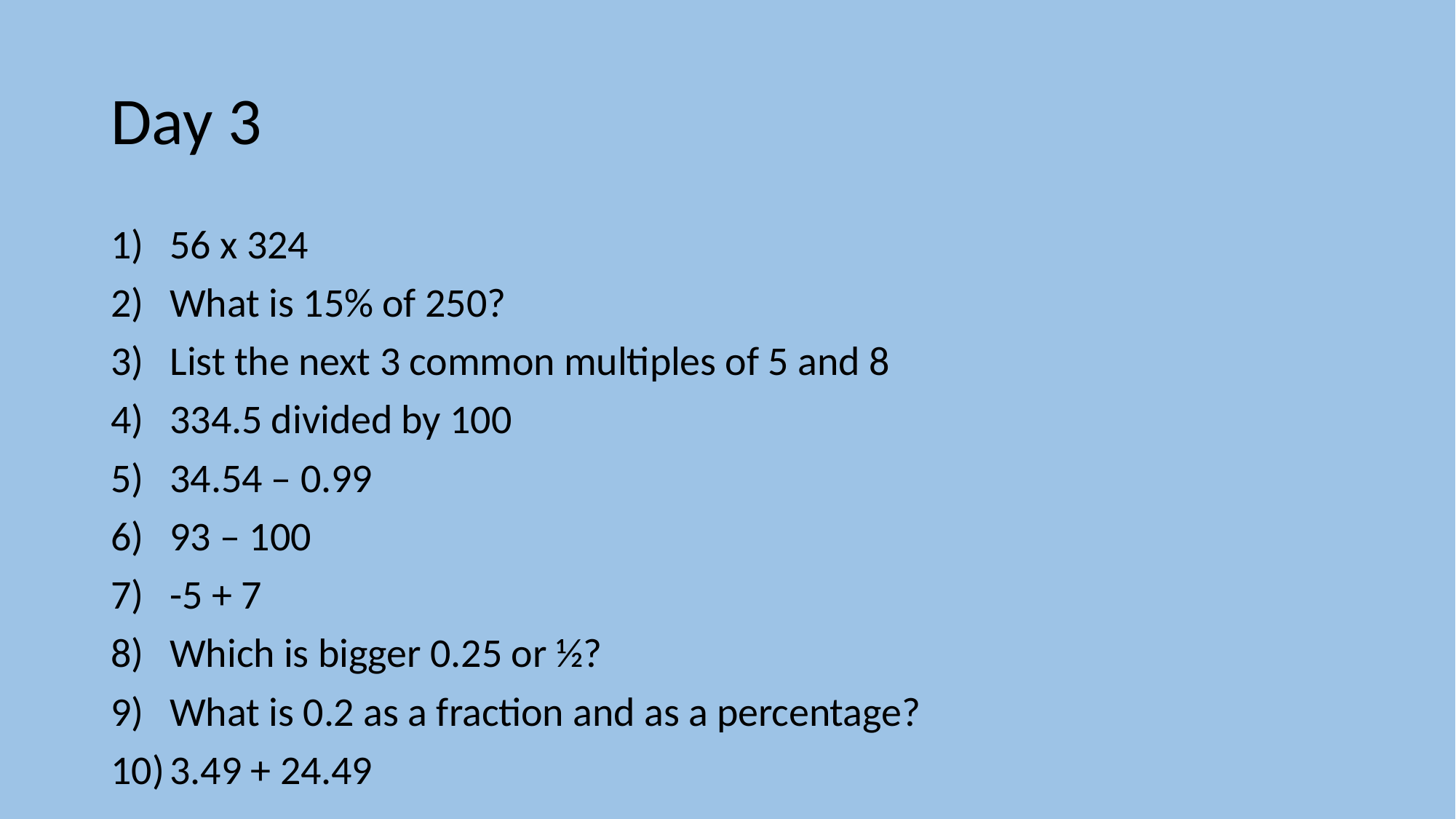

# Day 3
56 x 324
What is 15% of 250?
List the next 3 common multiples of 5 and 8
334.5 divided by 100
34.54 – 0.99
93 – 100
-5 + 7
Which is bigger 0.25 or ½?
What is 0.2 as a fraction and as a percentage?
3.49 + 24.49